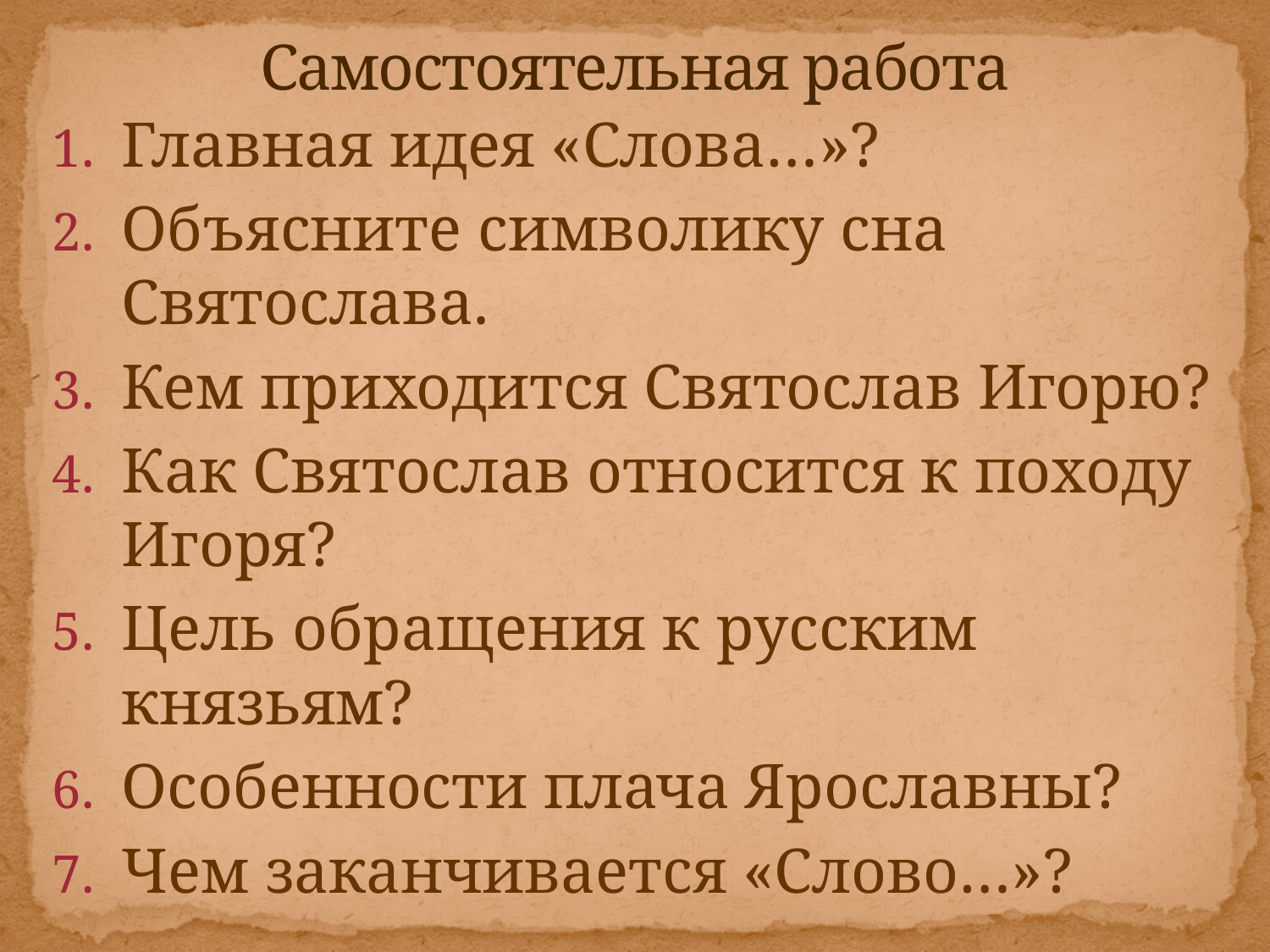

# Самостоятельная работа
Главная идея «Слова…»?
Объясните символику сна Святослава.
Кем приходится Святослав Игорю?
Как Святослав относится к походу Игоря?
Цель обращения к русским князьям?
Особенности плача Ярославны?
Чем заканчивается «Слово…»?